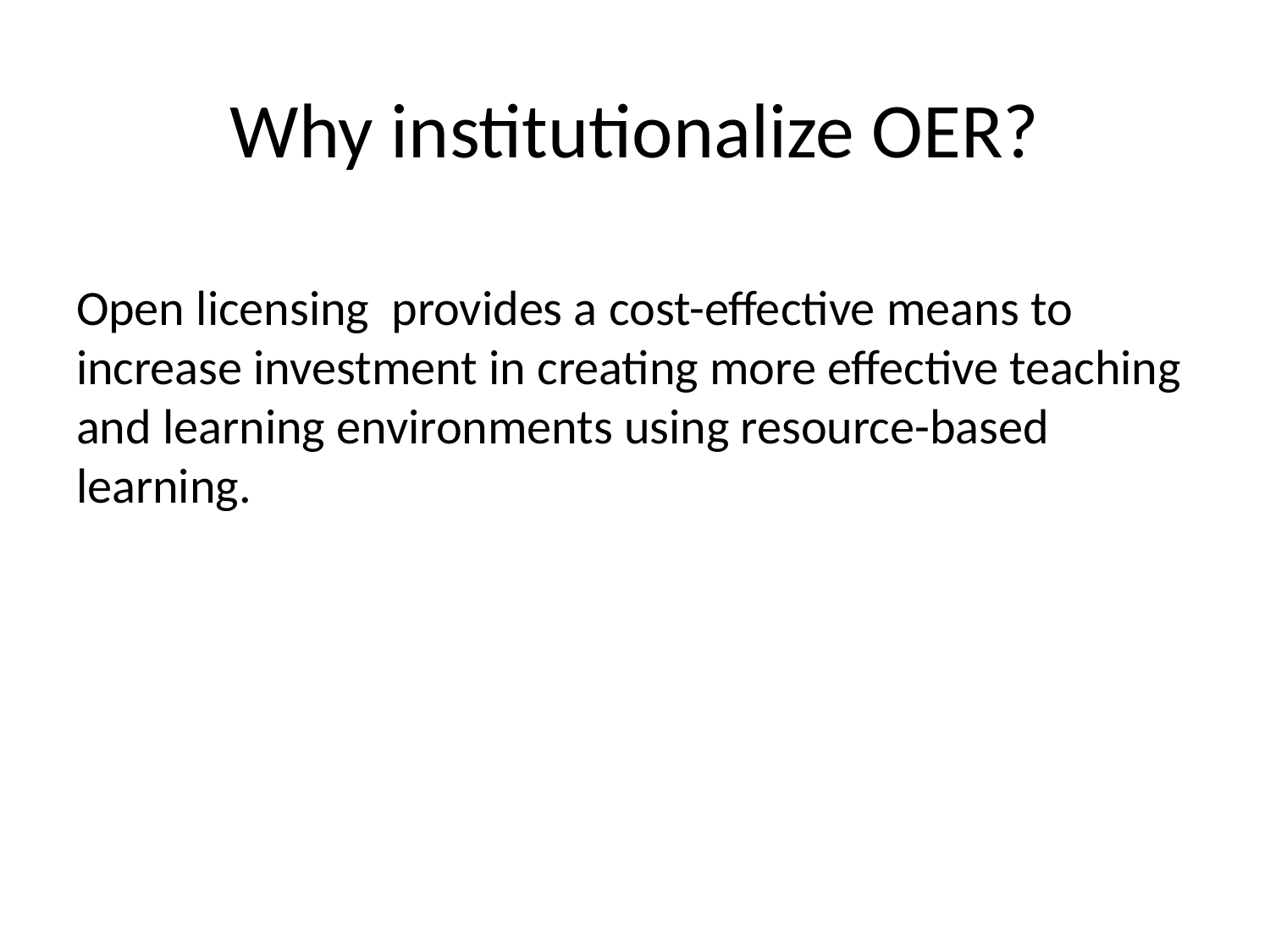

# Why institutionalize OER?

Open licensing  provides a cost-effective means to increase investment in creating more effective teaching and learning environments using resource-based learning.